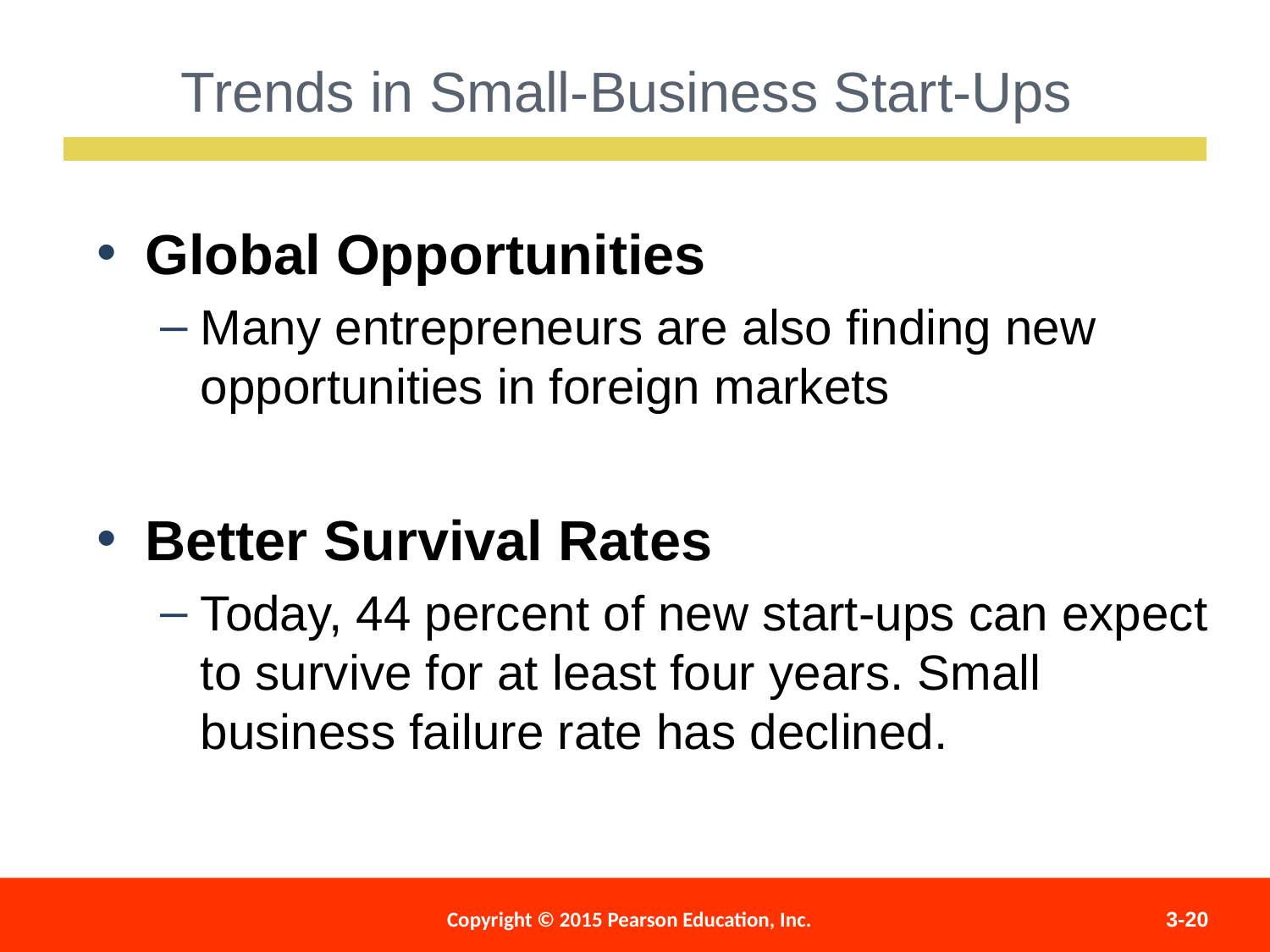

Trends in Small-Business Start-Ups
Global Opportunities
Many entrepreneurs are also finding new opportunities in foreign markets

Better Survival Rates
Today, 44 percent of new start-ups can expect to survive for at least four years. Small business failure rate has declined.